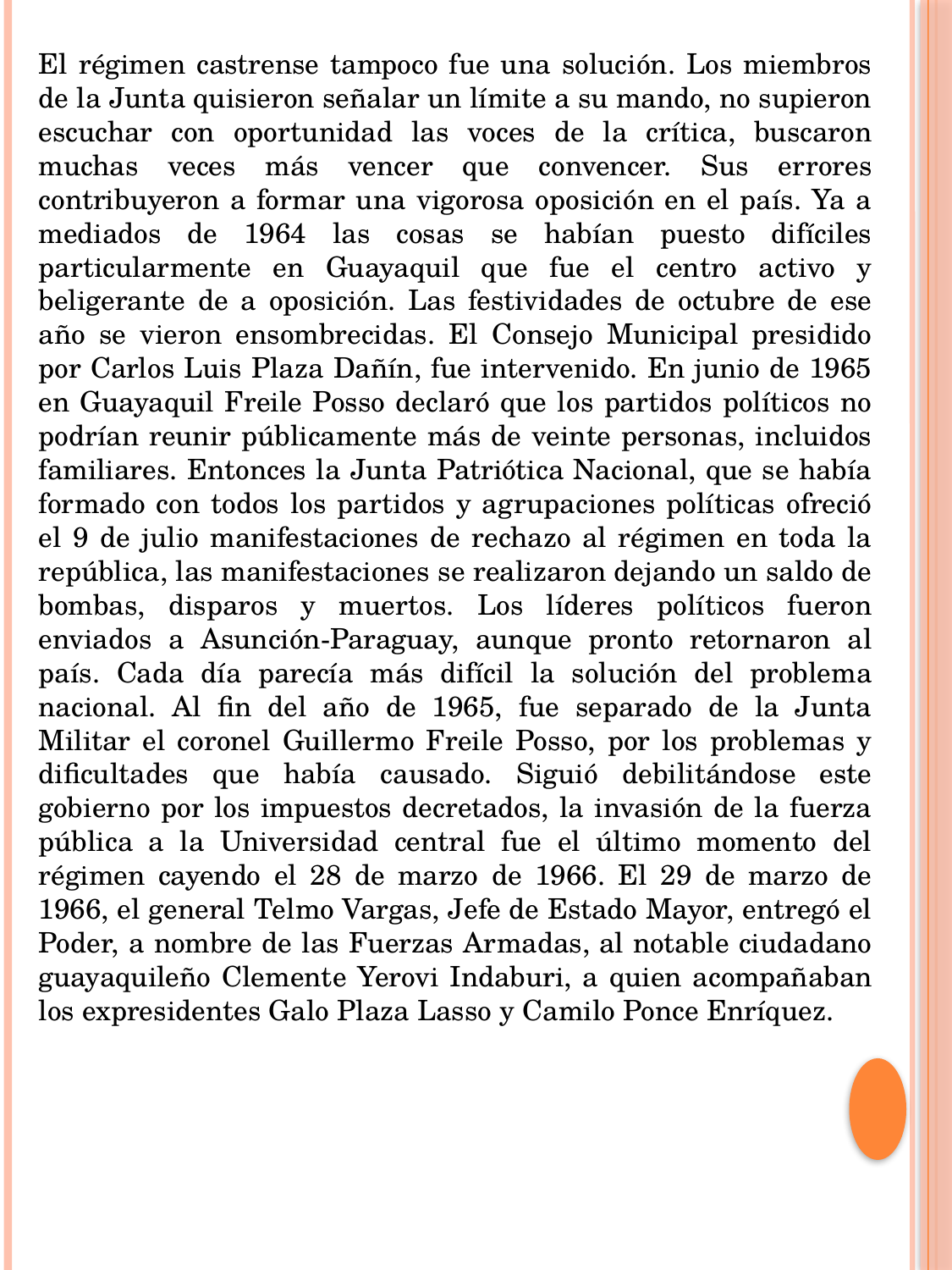

El régimen castrense tampoco fue una solución. Los miembros de la Junta quisieron señalar un límite a su mando, no supieron escuchar con oportunidad las voces de la crítica, buscaron muchas veces más vencer que convencer. Sus errores contribuyeron a formar una vigorosa oposición en el país. Ya a mediados de 1964 las cosas se habían puesto difíciles particularmente en Guayaquil que fue el centro activo y beligerante de a oposición. Las festividades de octubre de ese año se vieron ensombrecidas. El Consejo Municipal presidido por Carlos Luis Plaza Dañín, fue intervenido. En junio de 1965 en Guayaquil Freile Posso declaró que los partidos políticos no podrían reunir públicamente más de veinte personas, incluidos familiares. Entonces la Junta Patriótica Nacional, que se había formado con todos los partidos y agrupaciones políticas ofreció el 9 de julio manifestaciones de rechazo al régimen en toda la república, las manifestaciones se realizaron dejando un saldo de bombas, disparos y muertos. Los líderes políticos fueron enviados a Asunción-Paraguay, aunque pronto retornaron al país. Cada día parecía más difícil la solución del problema nacional. Al fin del año de 1965, fue separado de la Junta Militar el coronel Guillermo Freile Posso, por los problemas y dificultades que había causado. Siguió debilitándose este gobierno por los impuestos decretados, la invasión de la fuerza pública a la Universidad central fue el último momento del régimen cayendo el 28 de marzo de 1966. El 29 de marzo de 1966, el general Telmo Vargas, Jefe de Estado Mayor, entregó el Poder, a nombre de las Fuerzas Armadas, al notable ciudadano guayaquileño Clemente Yerovi Indaburi, a quien acompañaban los expresidentes Galo Plaza Lasso y Camilo Ponce Enríquez.